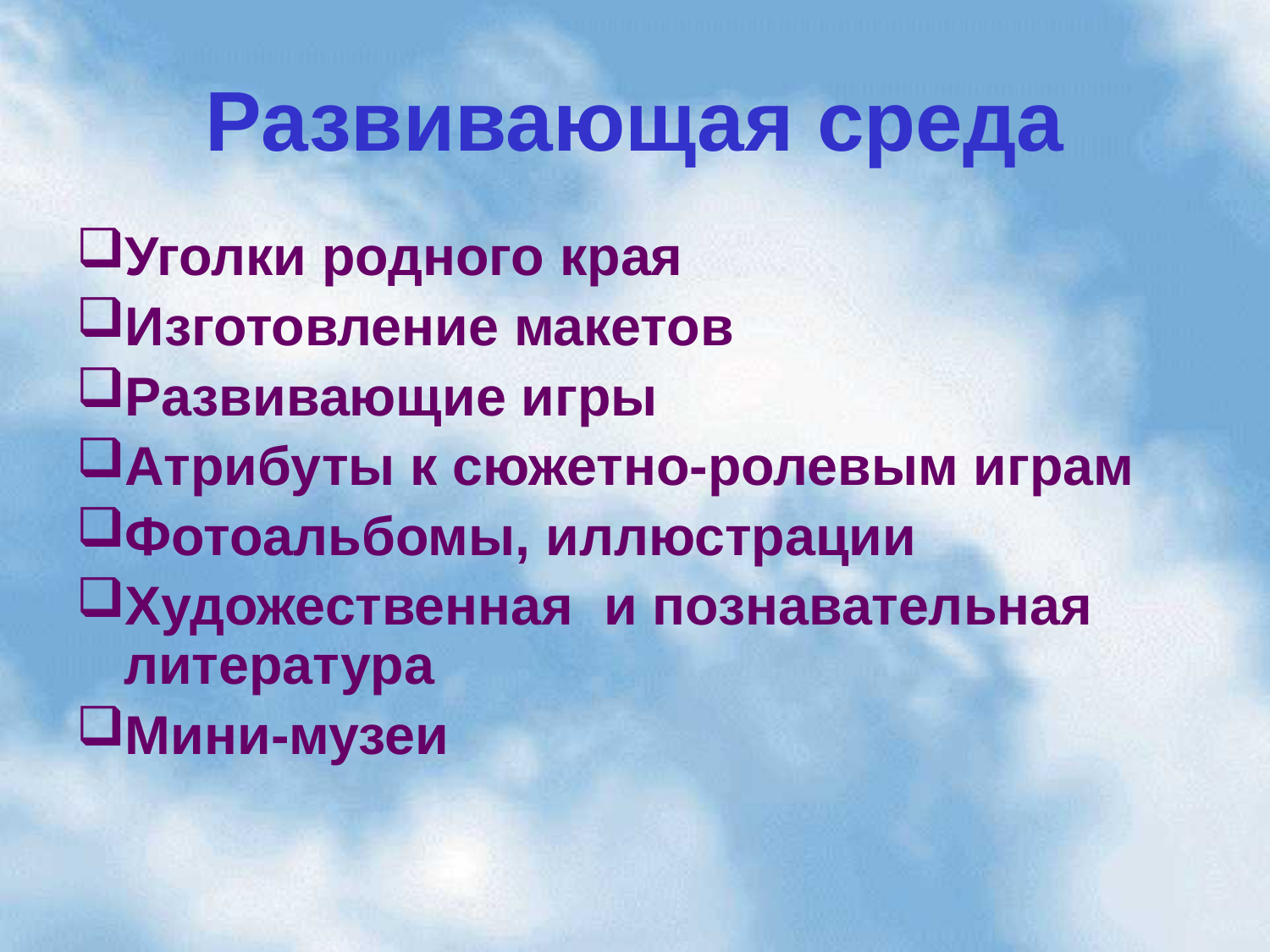

# Развивающая среда
Уголки родного края
Изготовление макетов
Развивающие игры
Атрибуты к сюжетно-ролевым играм
Фотоальбомы, иллюстрации
Художественная  и познавательная литература
Мини-музеи